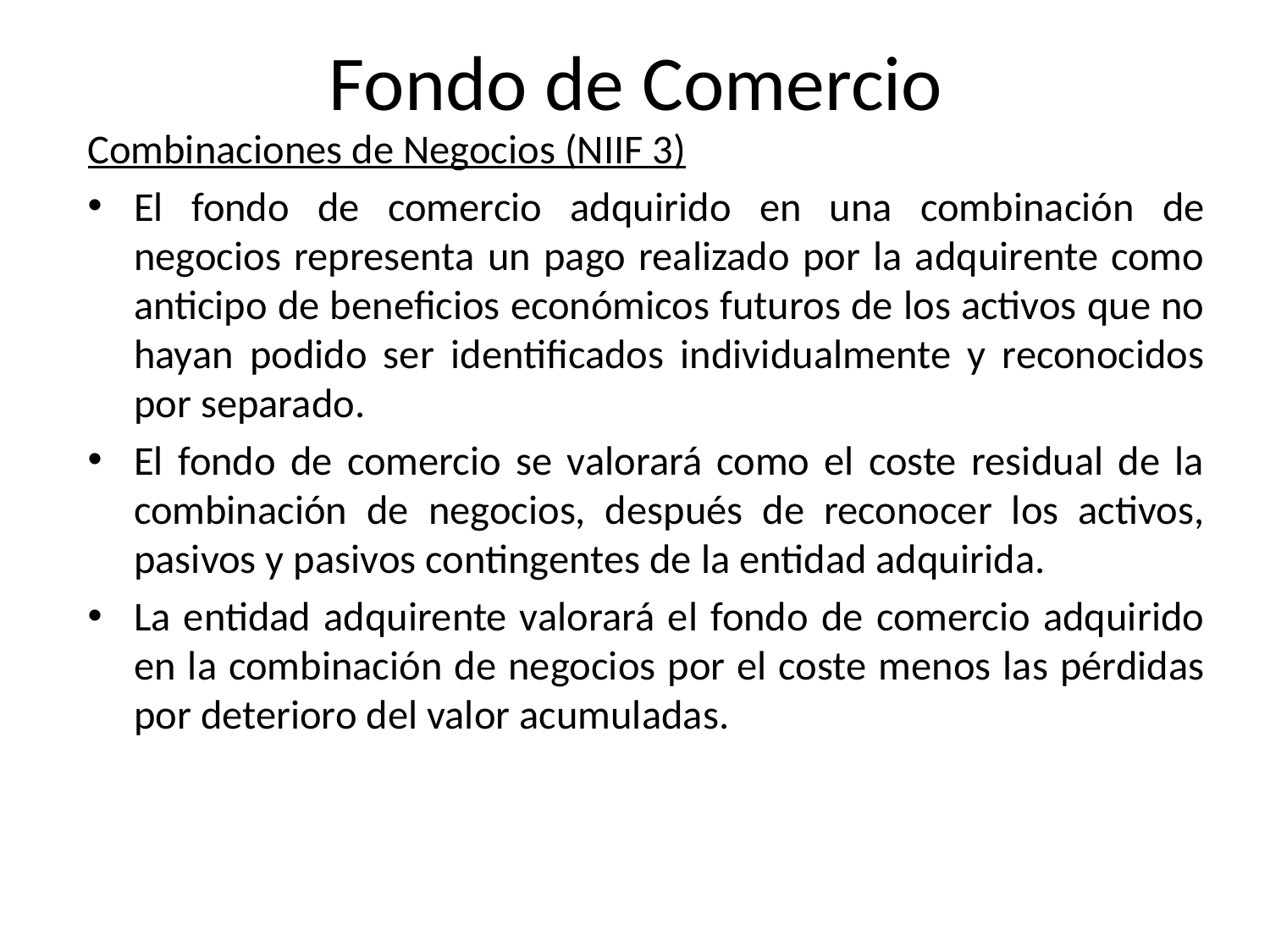

# Fondo de Comercio
Combinaciones de Negocios (NIIF 3)
El fondo de comercio adquirido en una combinación de negocios representa un pago realizado por la adquirente como anticipo de beneficios económicos futuros de los activos que no hayan podido ser identificados individualmente y reconocidos por separado.
El fondo de comercio se valorará como el coste residual de la combinación de negocios, después de reconocer los activos, pasivos y pasivos contingentes de la entidad adquirida.
La entidad adquirente valorará el fondo de comercio adquirido en la combinación de negocios por el coste menos las pérdidas por deterioro del valor acumuladas.